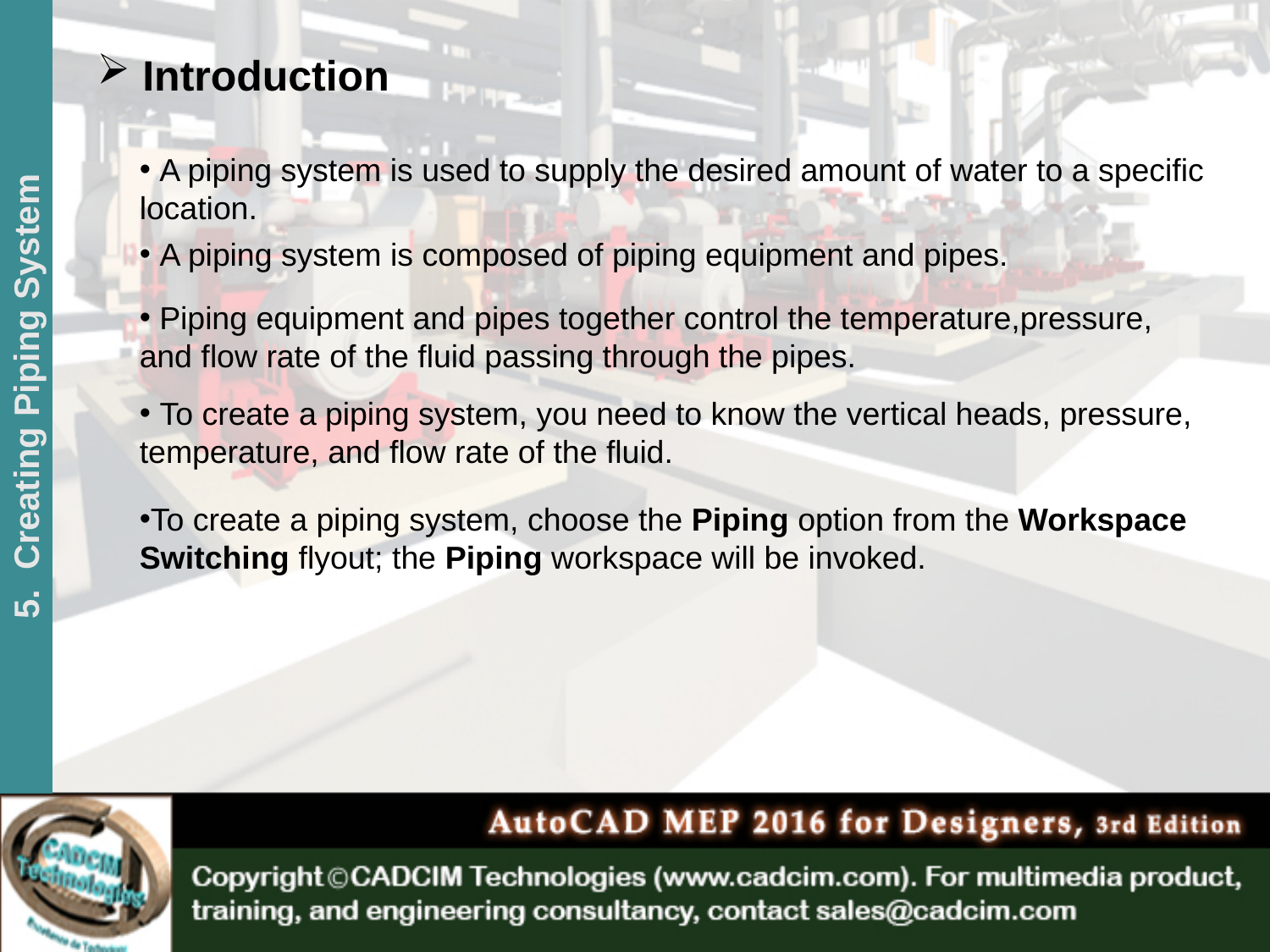

Introduction

 A piping system is used to supply the desired amount of water to a specific location.

 A piping system is composed of piping equipment and pipes.

 Piping equipment and pipes together control the temperature,pressure, and flow rate of the fluid passing through the pipes.

 To create a piping system, you need to know the vertical heads, pressure, temperature, and flow rate of the fluid.

To create a piping system, choose the Piping option from the Workspace Switching flyout; the Piping workspace will be invoked.